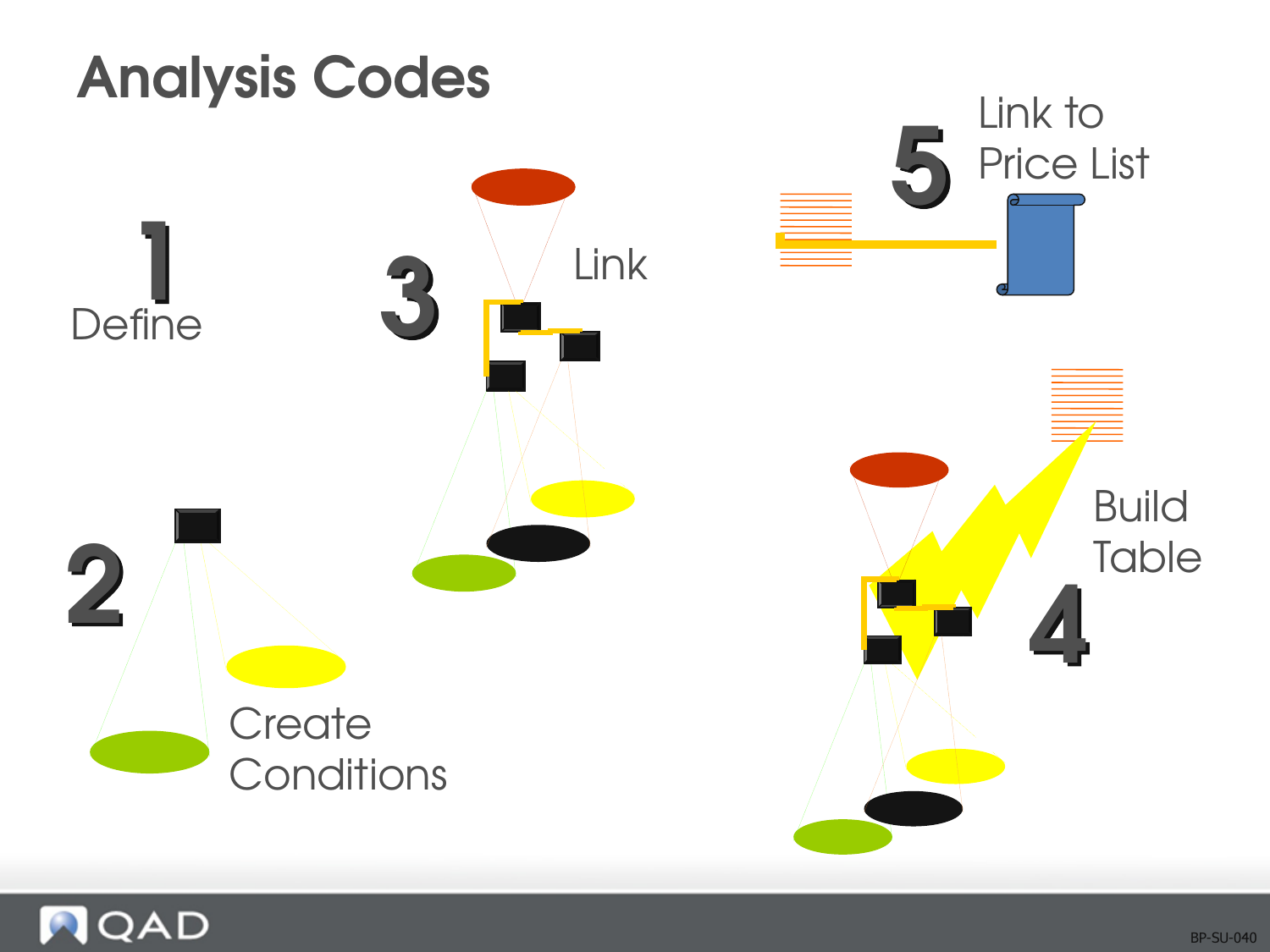

# Analysis Codes
Link to
Price List
5

1

3
Link
Define

Build
Table

2

4

Create
Conditions

BP-SU-040